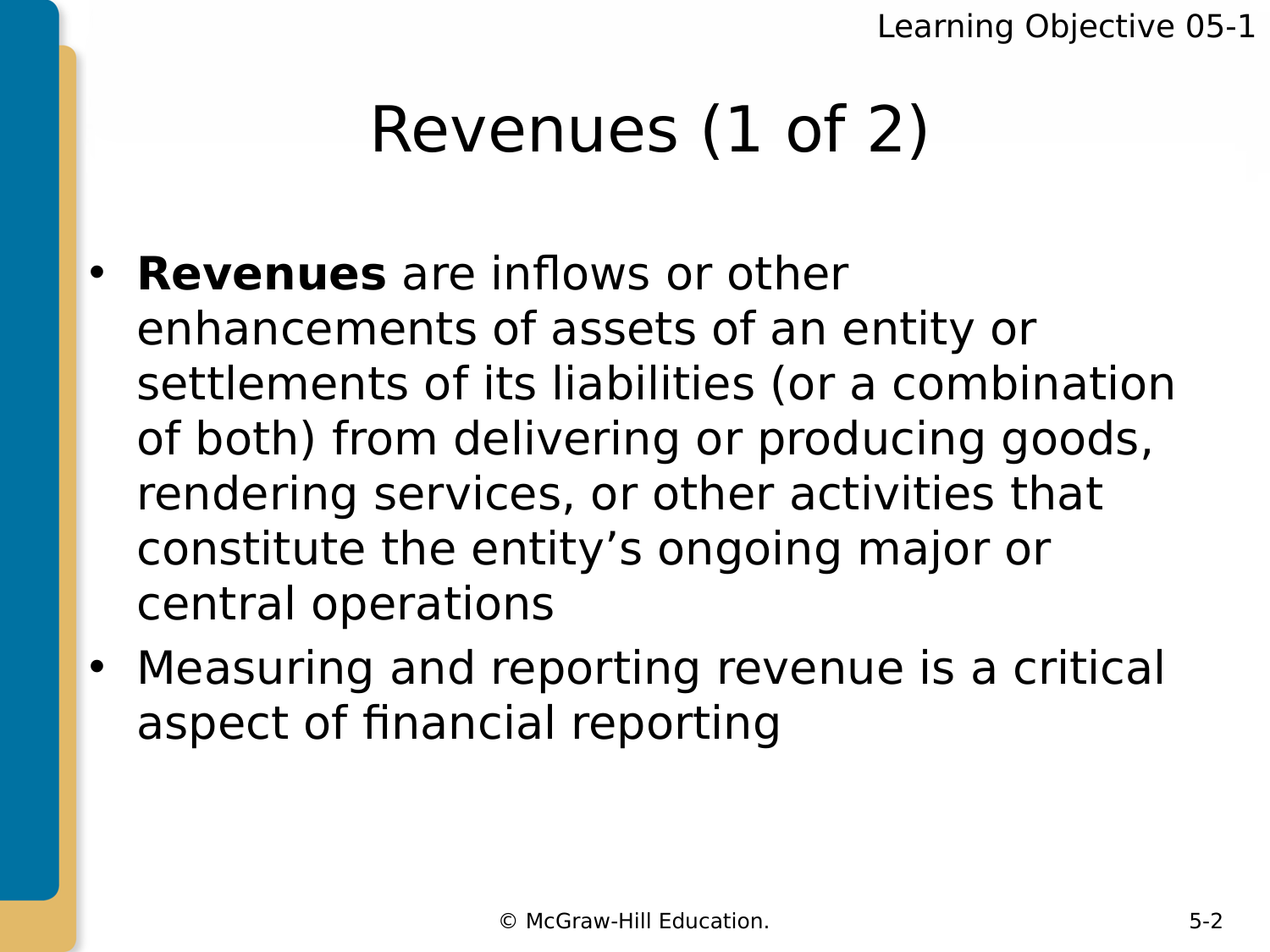

Learning Objective 05-1
# Revenues (1 of 2)
Revenues are inflows or other enhancements of assets of an entity or settlements of its liabilities (or a combination of both) from delivering or producing goods, rendering services, or other activities that constitute the entity’s ongoing major or central operations
Measuring and reporting revenue is a critical aspect of financial reporting